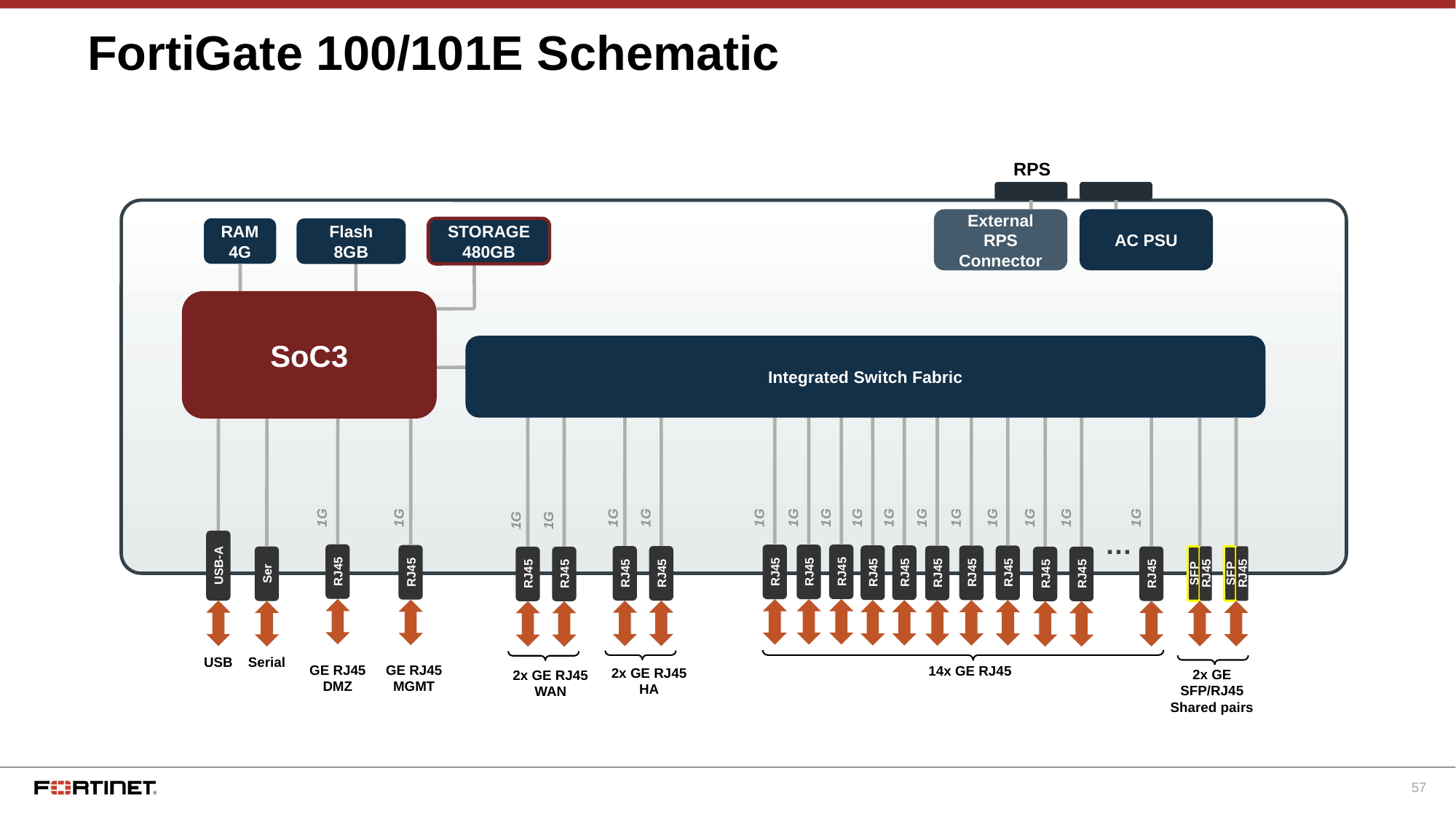

# FortiGate 100/101E Schematic
RPS

External RPS Connector
AC PSU
RAM
4G
STORAGE
480GB
Flash
8GB

SoC3

Integrated Switch Fabric

1G
1G
1G
1G
1G
1G
1G
1G
1G
1G
1G
1G
1G
1G
1G
1G
1G
…
USB-A
RJ45
RJ45
RJ45
RJ45
RJ45
RJ45
RJ45
RJ45
RJ45
RJ45
RJ45
RJ45
Ser
RJ45
RJ45
RJ45
RJ45
RJ45
SFP
RJ45
SFP
RJ45

Serial
USB
GE RJ45 DMZ
GE RJ45 MGMT
14x GE RJ45
2x GE RJ45
HA
2x GE
SFP/RJ45
Shared pairs
2x GE RJ45
WAN